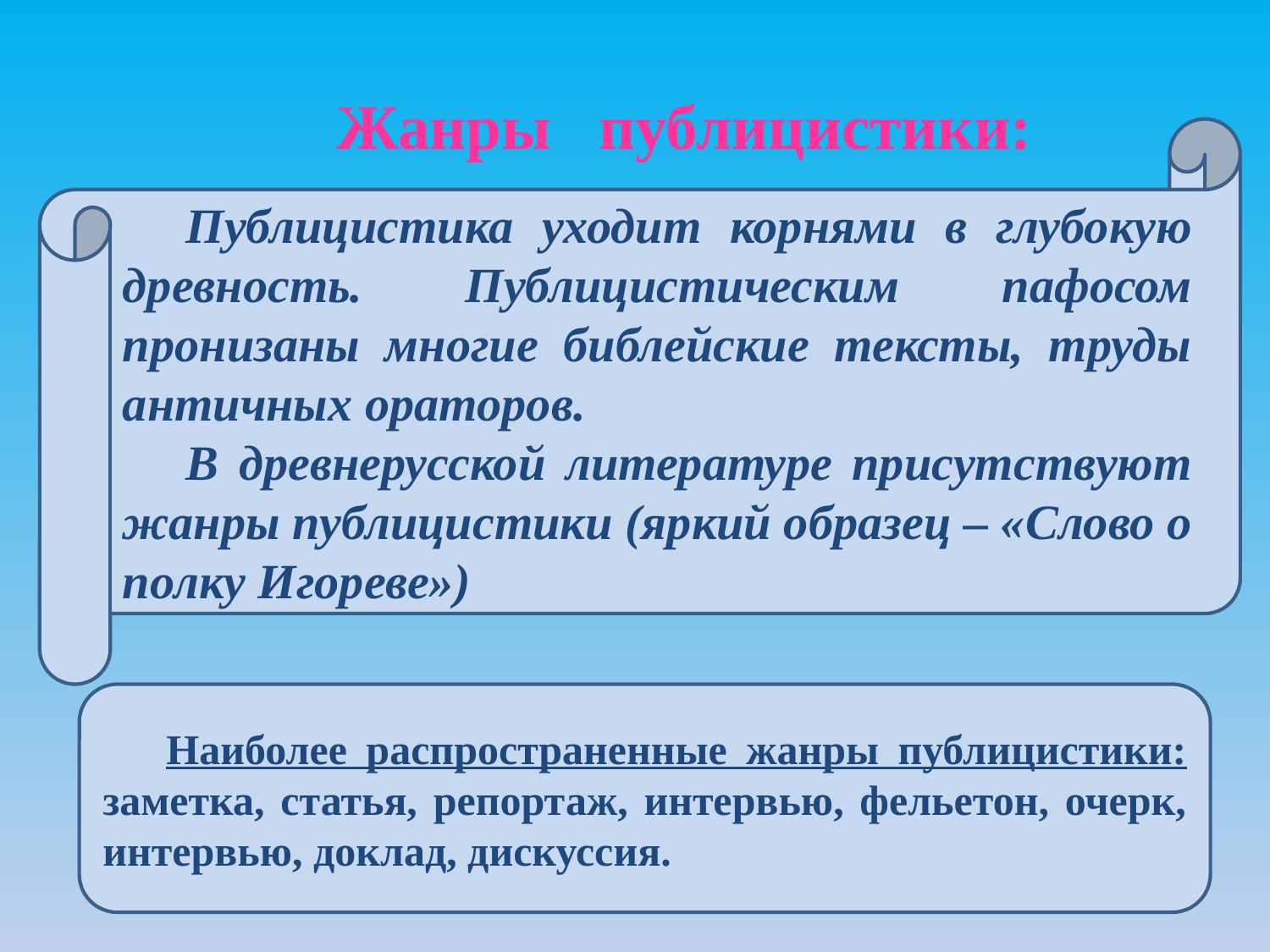

Жанры   публицистики:
Публицистика уходит корнями в глубокую древность. Публицистическим пафосом пронизаны многие библейские тексты, труды античных ораторов.
В древнерусской литературе присутствуют жанры публицистики (яркий образец – «Слово о полку Игореве»)
Наиболее распространенные жанры публицистики: заметка, статья, репортаж, интервью, фельетон, очерк, интервью, доклад, дискуссия.